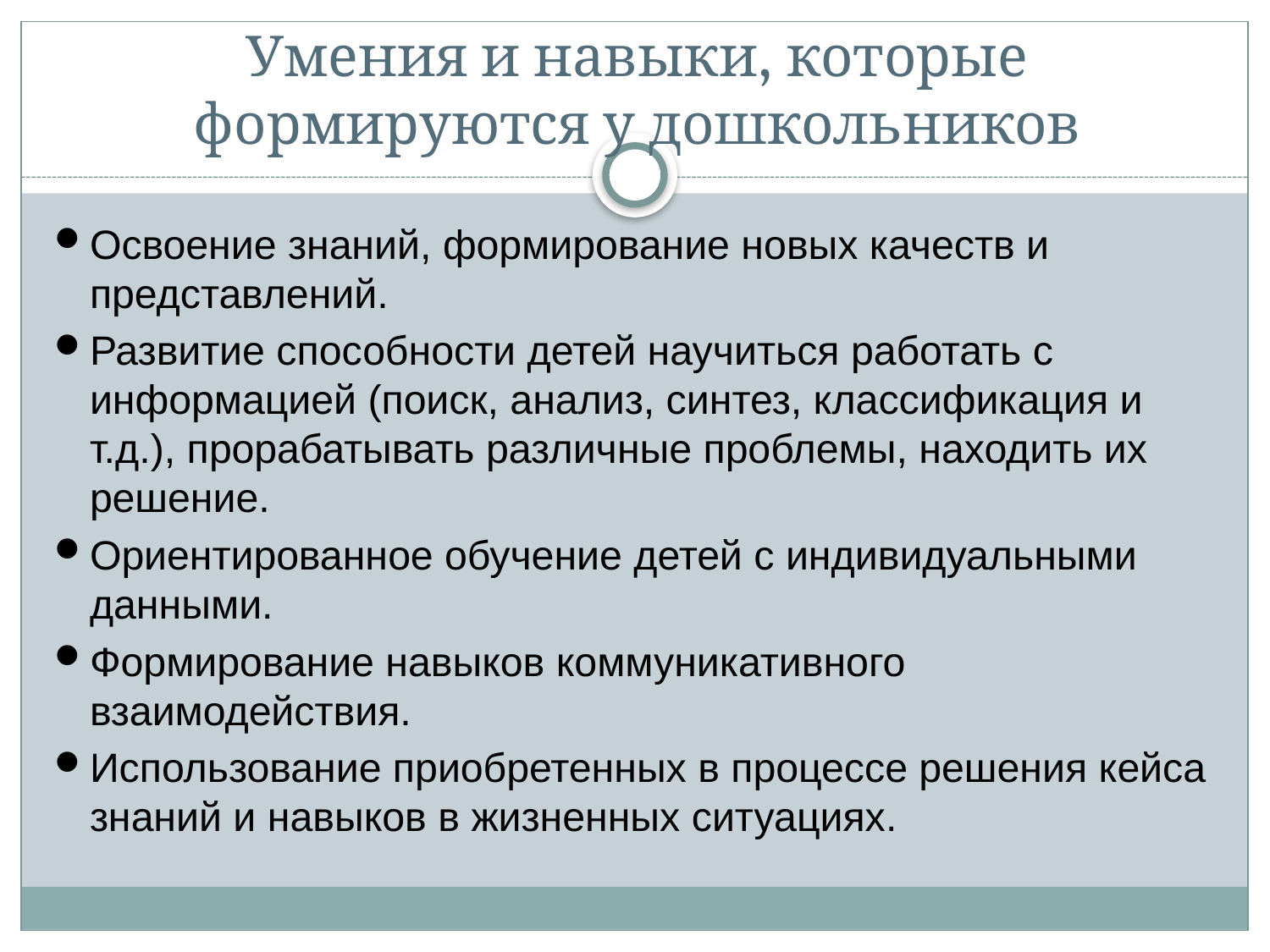

# Умения и навыки, которые формируются у дошкольников
Освоение знаний, формирование новых качеств и представлений.
Развитие способности детей научиться работать с информацией (поиск, анализ, синтез, классификация и т.д.), прорабатывать различные проблемы, находить их решение.
Ориентированное обучение детей с индивидуальными данными.
Формирование навыков коммуникативного взаимодействия.
Использование приобретенных в процессе решения кейса знаний и навыков в жизненных ситуациях.